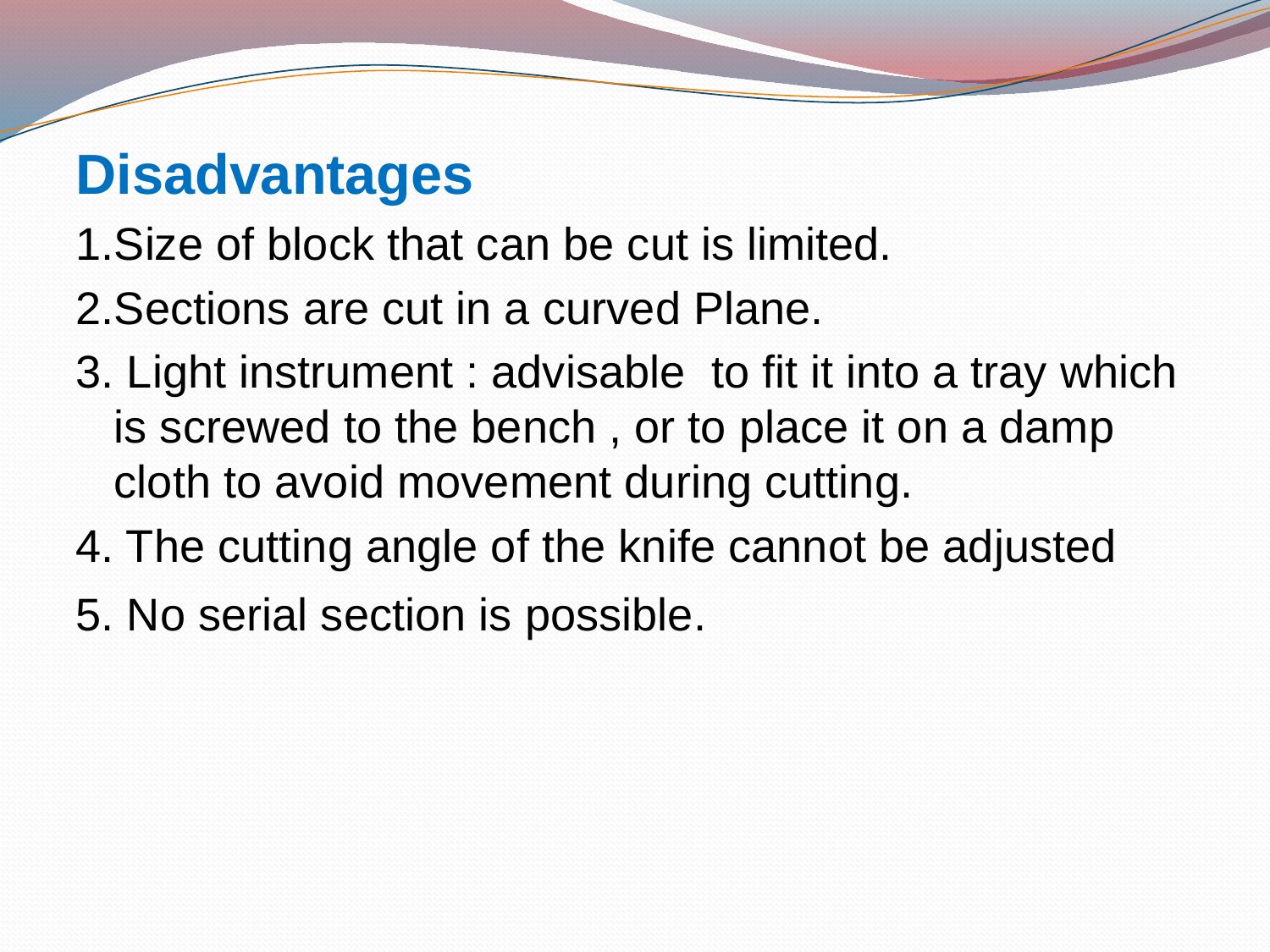

Disadvantages
1.Size of block that can be cut is limited.
2.Sections are cut in a curved Plane.
3. Light instrument : advisable  to fit it into a tray which is screwed to the bench , or to place it on a damp cloth to avoid movement during cutting.
4. The cutting angle of the knife cannot be adjusted
5. No serial section is possible.